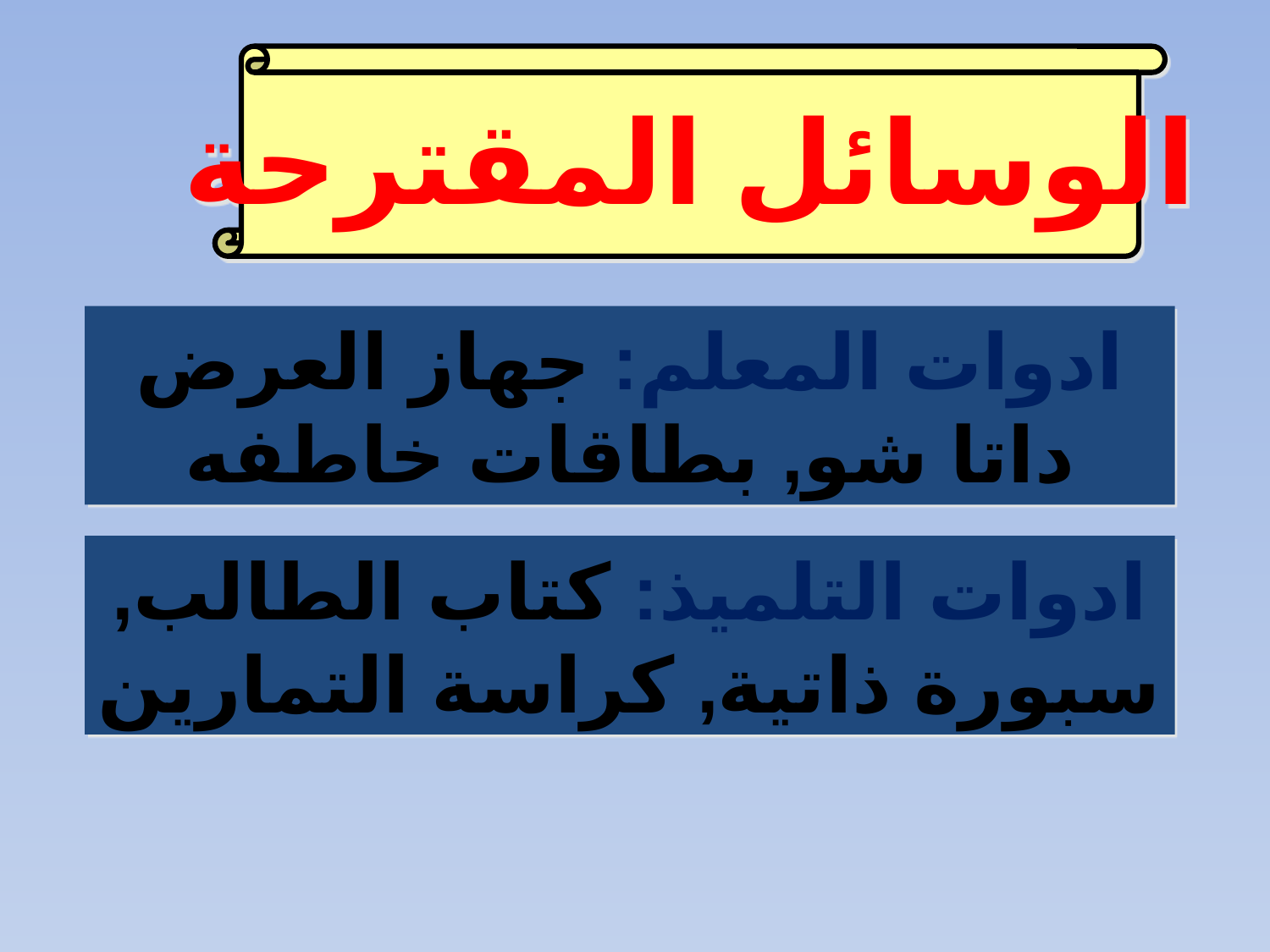

الوسائل المقترحة
ادوات المعلم: جهاز العرض داتا شو, بطاقات خاطفه
ادوات التلميذ: كتاب الطالب, سبورة ذاتية, كراسة التمارين